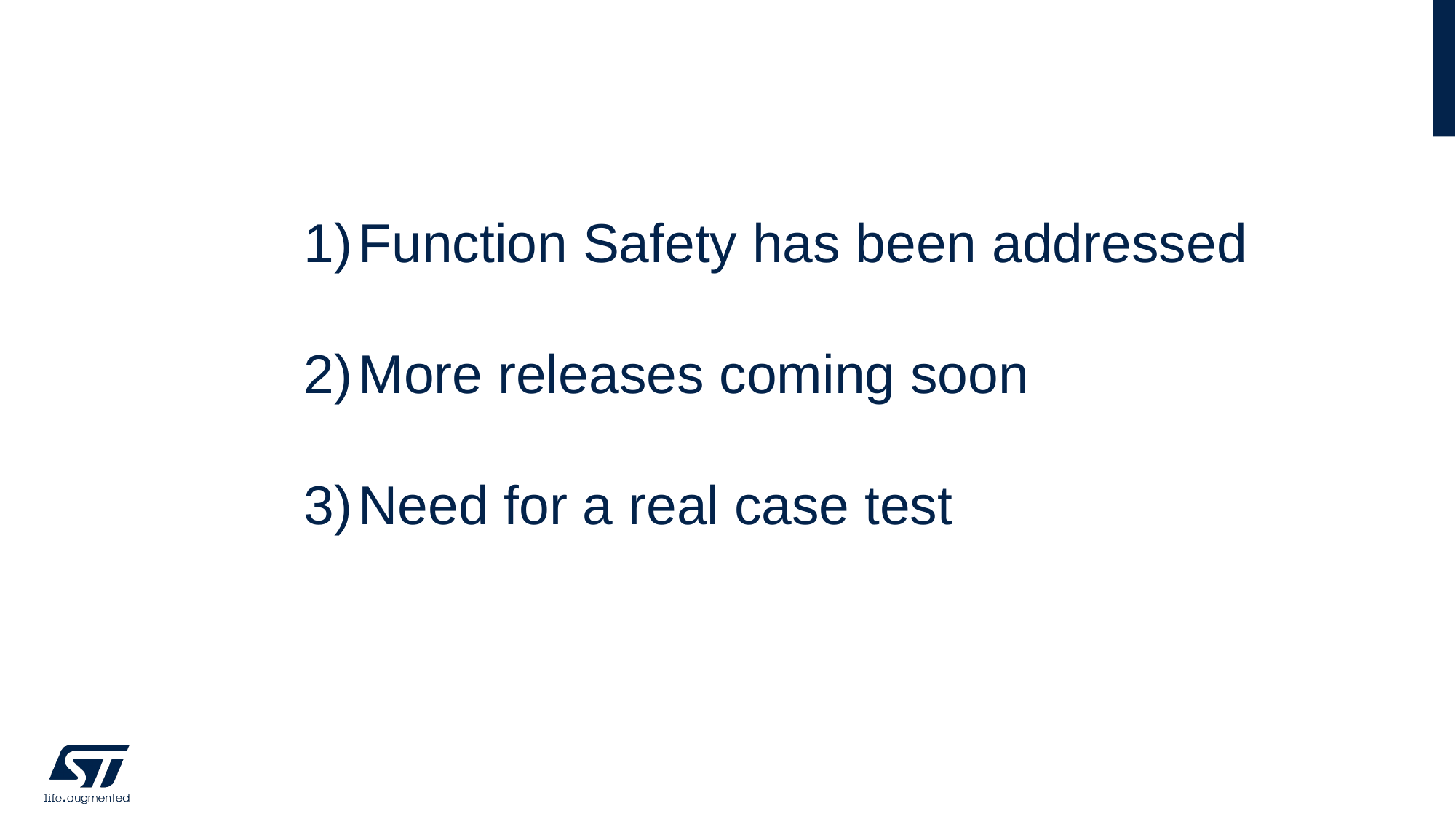

Function Safety has been addressed

More releases coming soon

Need for a real case test